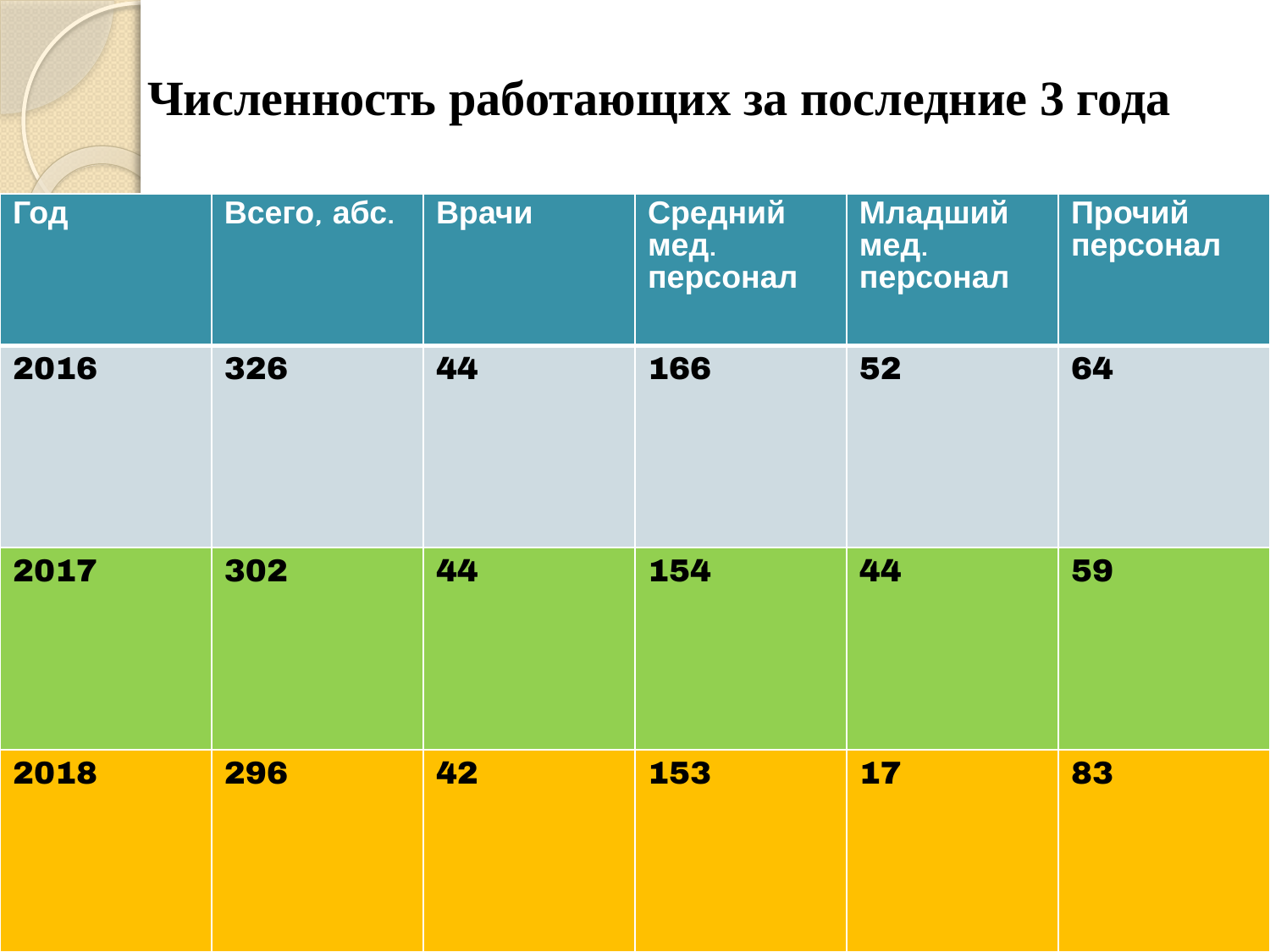

# Численность работающих за последние 3 года
| Год | Всего, абс. | Врачи | Средний мед. персонал | Младший мед. персонал | Прочий персонал |
| --- | --- | --- | --- | --- | --- |
| 2016 | 326 | 44 | 166 | 52 | 64 |
| 2017 | 302 | 44 | 154 | 44 | 59 |
| 2018 | 296 | 42 | 153 | 17 | 83 |